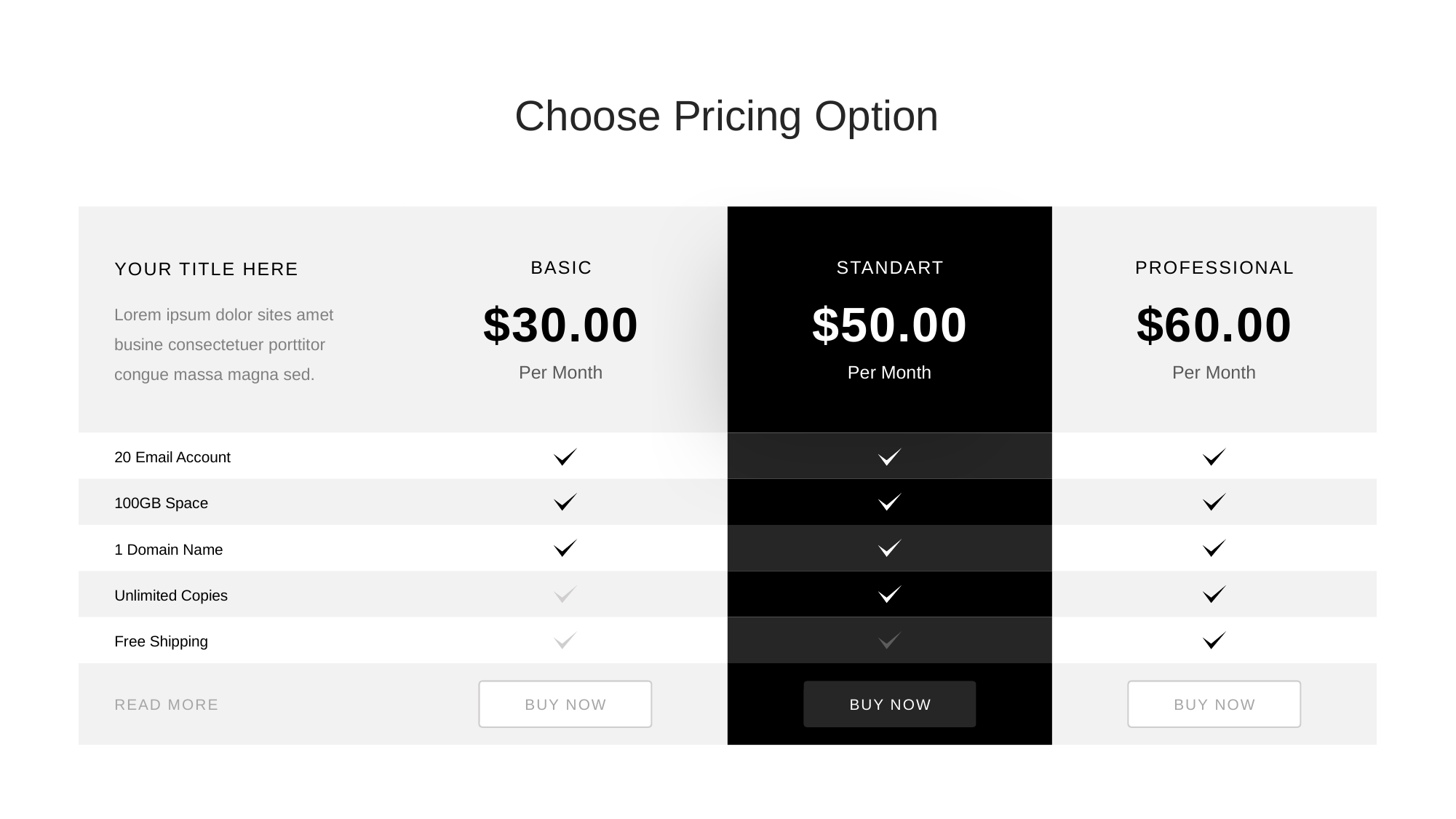

Choose Pricing Option

BASIC
STANDART
PROFESSIONAL
YOUR TITLE HERE
Lorem ipsum dolor sites amet busine consectetuer porttitor congue massa magna sed.
$30.00
$50.00
$60.00
Per Month
Per Month
Per Month
20 Email Account

100GB Space
1 Domain Name
Unlimited Copies
Free Shipping
BUY NOW
BUY NOW
BUY NOW
READ MORE